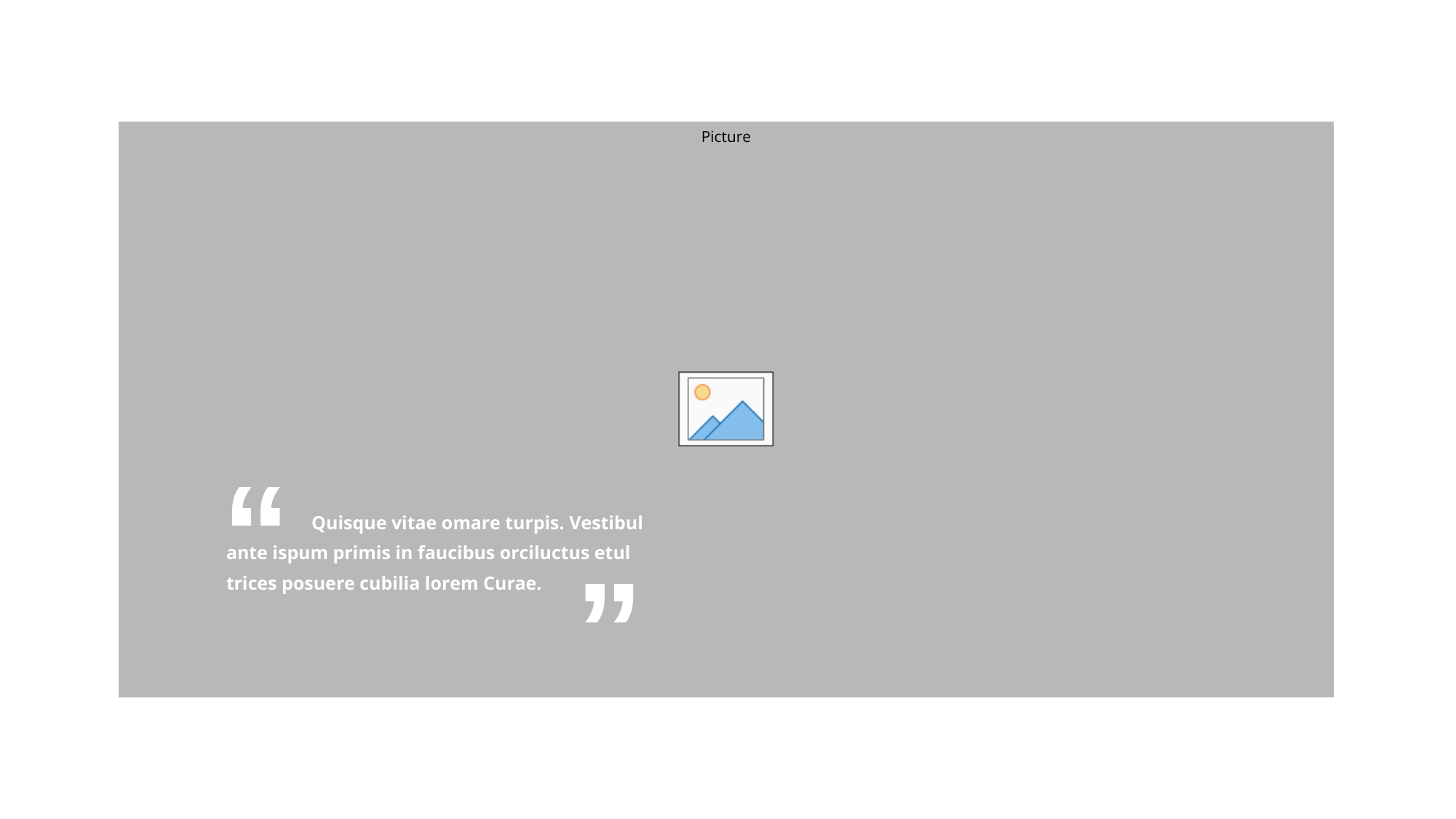

“
“
                  Quisque vitae omare turpis. Vestibul ante ispum primis in faucibus orciluctus etul trices posuere cubilia lorem Curae.
03
03